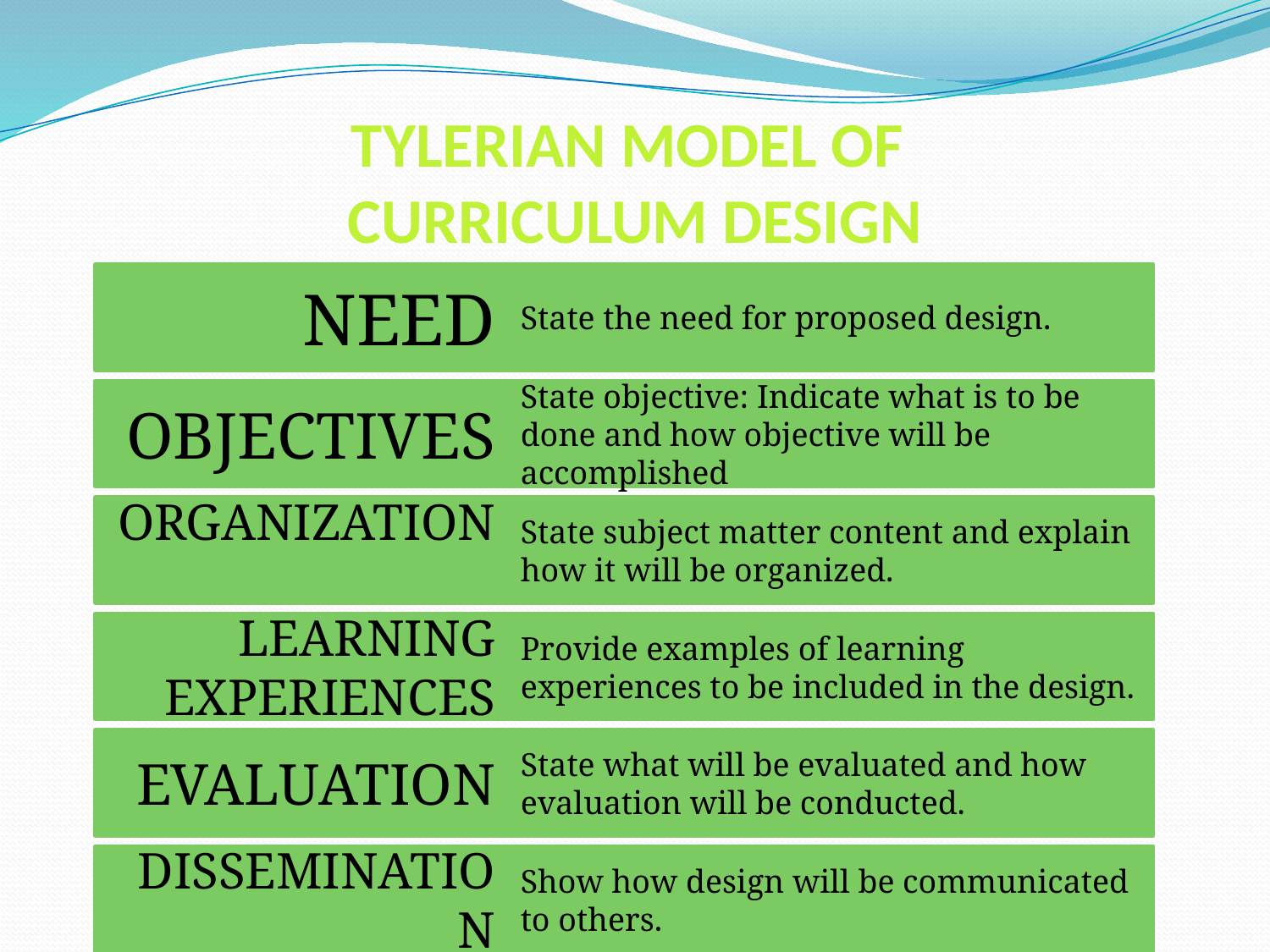

# TYLERIAN MODEL OF CURRICULUM DESIGN

NEED
State the need for proposed design.
OBJECTIVES
State objective: Indicate what is to be done and how objective will be accomplished
 ORGANIZATION                               OF CONTENT
State subject matter content and explain how it will be organized.
LEARNING EXPERIENCES
Provide examples of learning experiences to be included in the design.
EVALUATION
State what will be evaluated and how evaluation will be conducted.
DISSEMINATION
Show how design will be communicated to others.